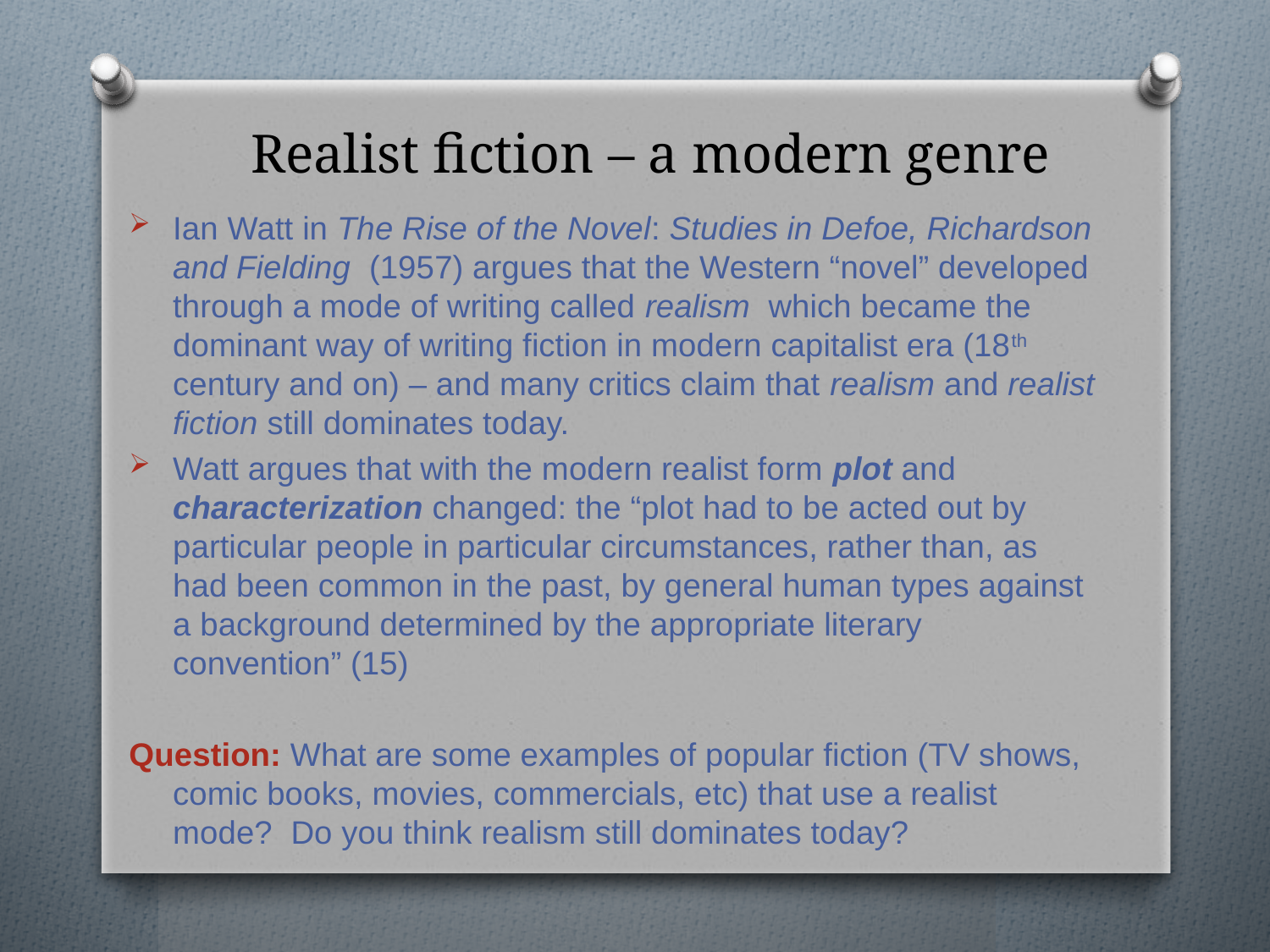

# Realist fiction – a modern genre
Ian Watt in The Rise of the Novel: Studies in Defoe, Richardson and Fielding  (1957) argues that the Western “novel” developed through a mode of writing called realism  which became the dominant way of writing fiction in modern capitalist era (18th century and on) – and many critics claim that realism and realist fiction still dominates today.
Watt argues that with the modern realist form plot and characterization changed: the “plot had to be acted out by particular people in particular circumstances, rather than, as had been common in the past, by general human types against a background determined by the appropriate literary convention” (15)

Question: What are some examples of popular fiction (TV shows, comic books, movies, commercials, etc) that use a realist mode?  Do you think realism still dominates today?